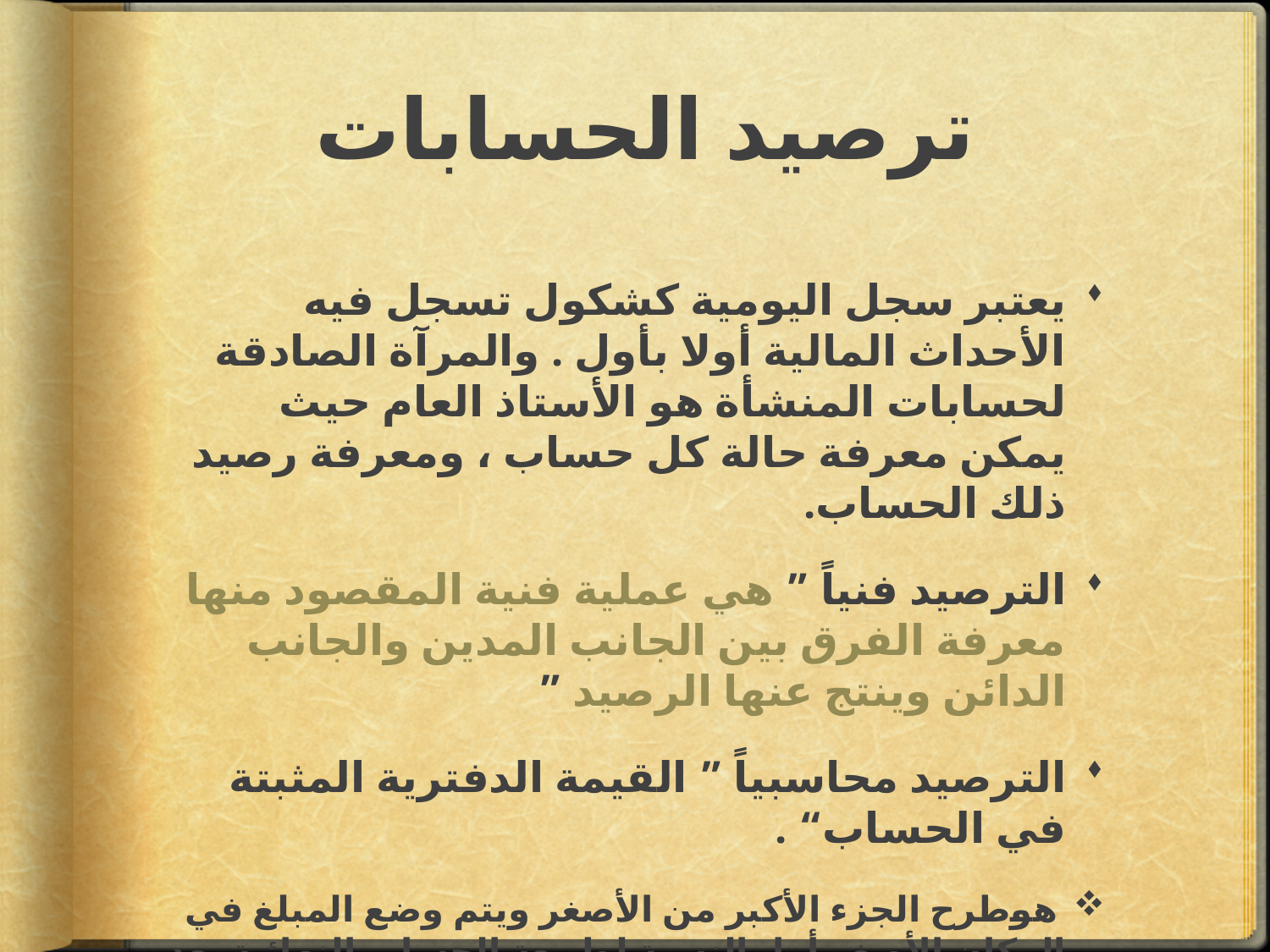

# ترصيد الحسابات
يعتبر سجل اليومية كشكول تسجل فيه الأحداث المالية أولا بأول . والمرآة الصادقة لحسابات المنشأة هو الأستاذ العام حيث يمكن معرفة حالة كل حساب ، ومعرفة رصيد ذلك الحساب.
الترصيد فنياً ” هي عملية فنية المقصود منها معرفة الفرق بين الجانب المدين والجانب الدائن وينتج عنها الرصيد ”
الترصيد محاسبياً ” القيمة الدفترية المثبتة في الحساب“ .
 هوطرح الجزء الأكبر من الأصغر ويتم وضع المبلغ في المكان الأصغر.أما بالنسبة لطبيعة الحساب النهائية بعد الترصيد فليس لها علاقه بمكان وضع المبلغ , بمعنى أذا كانت طبيعة الحساب مدين فالمبلغ مدين حتى لو وجد في الجهه الدائنة, والعكس صحيح.